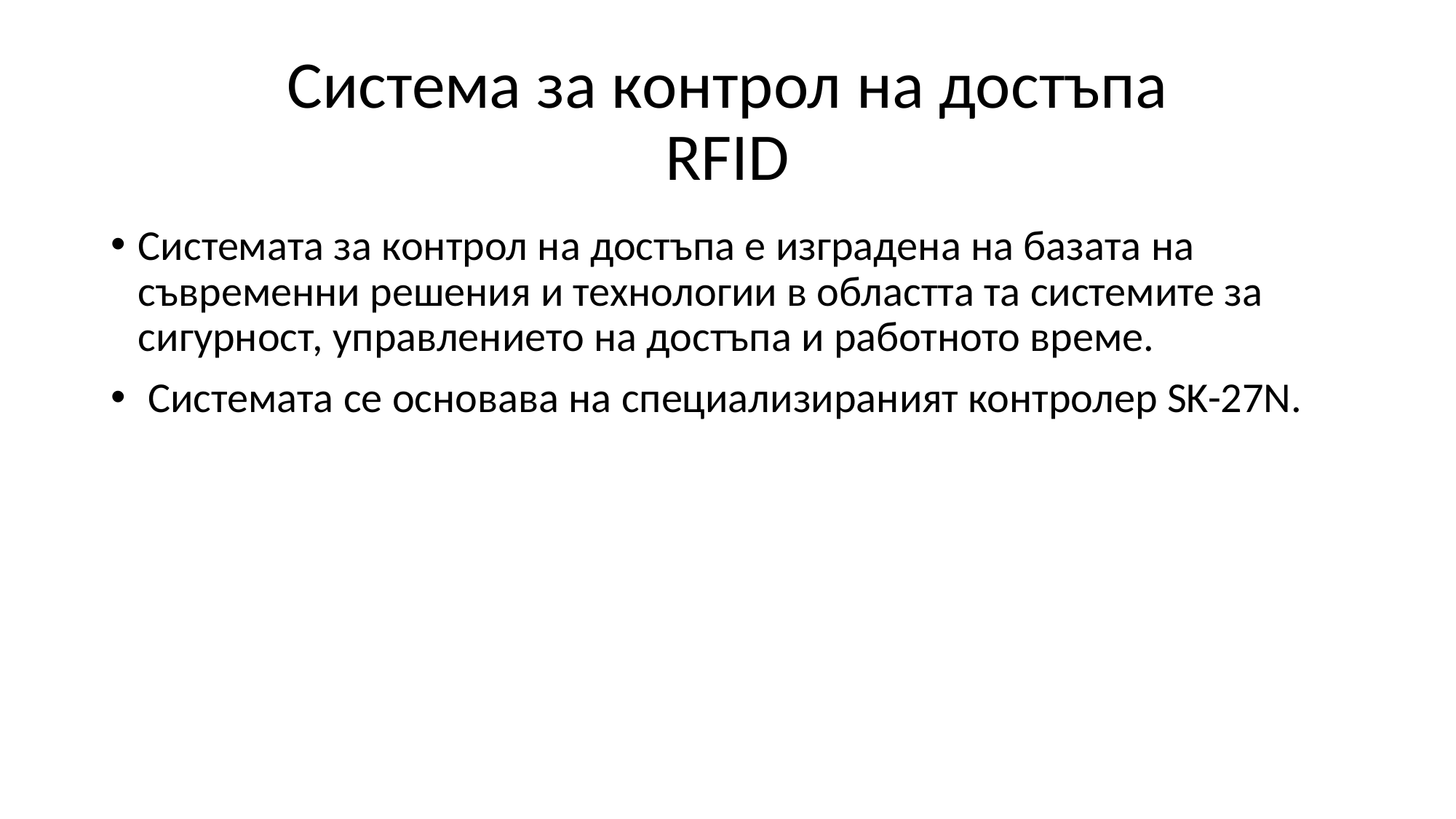

# Система за контрол на достъпа RFID
Системата за контрол на достъпа е изградена на базата на съвременни решения и технологии в областта та системите за сигурност, управлението на достъпа и работното време.
 Системата се основава на специализираният контролер SK-27N.